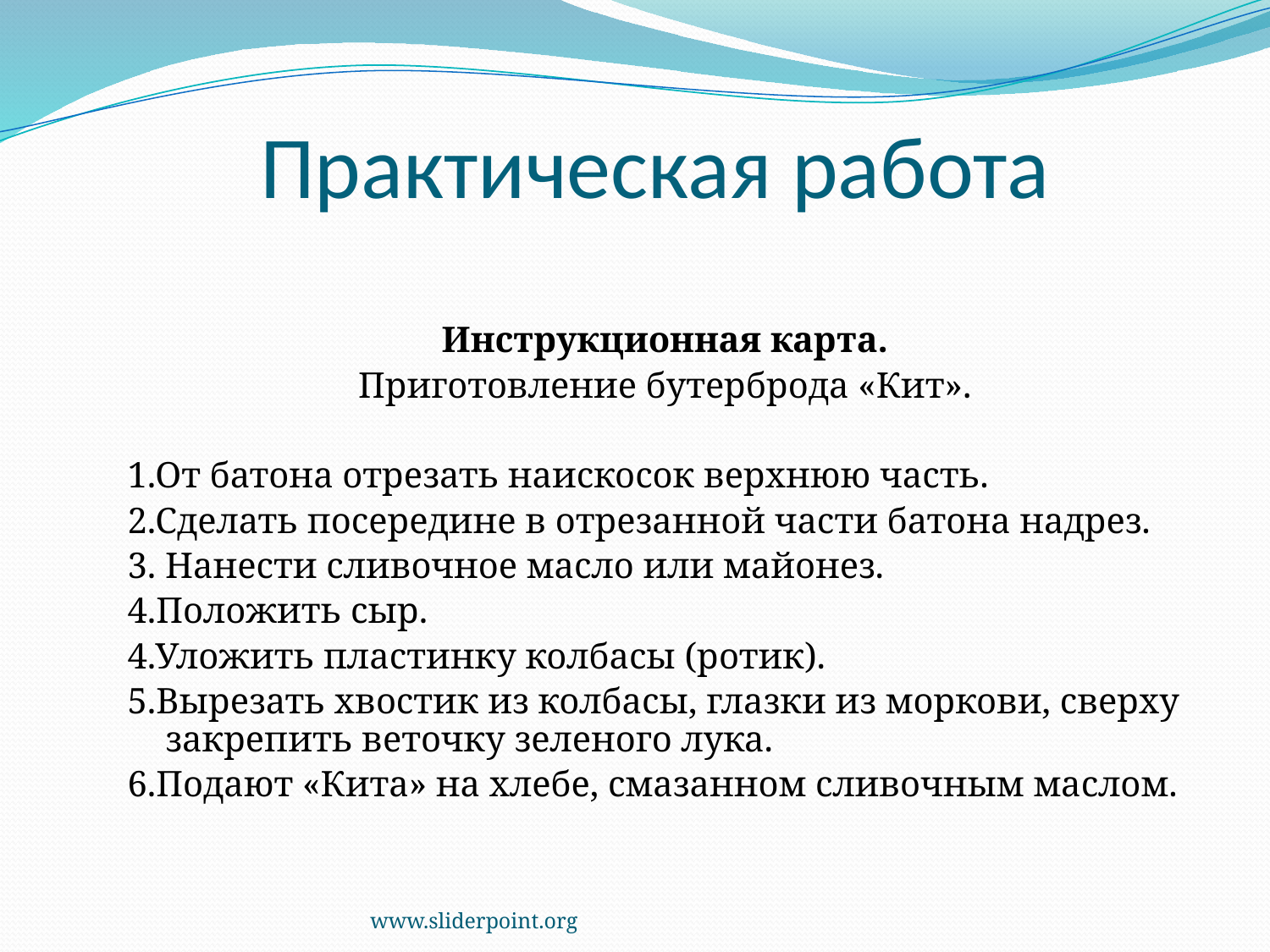

# Практическая работа
Инструкционная карта.
Приготовление бутерброда «Кит».

1.От батона отрезать наискосок верхнюю часть.
2.Сделать посередине в отрезанной части батона надрез.
3. Нанести сливочное масло или майонез.
4.Положить сыр.
4.Уложить пластинку колбасы (ротик).
5.Вырезать хвостик из колбасы, глазки из моркови, сверху закрепить веточку зеленого лука.
6.Подают «Кита» на хлебе, смазанном сливочным маслом.
www.sliderpoint.org